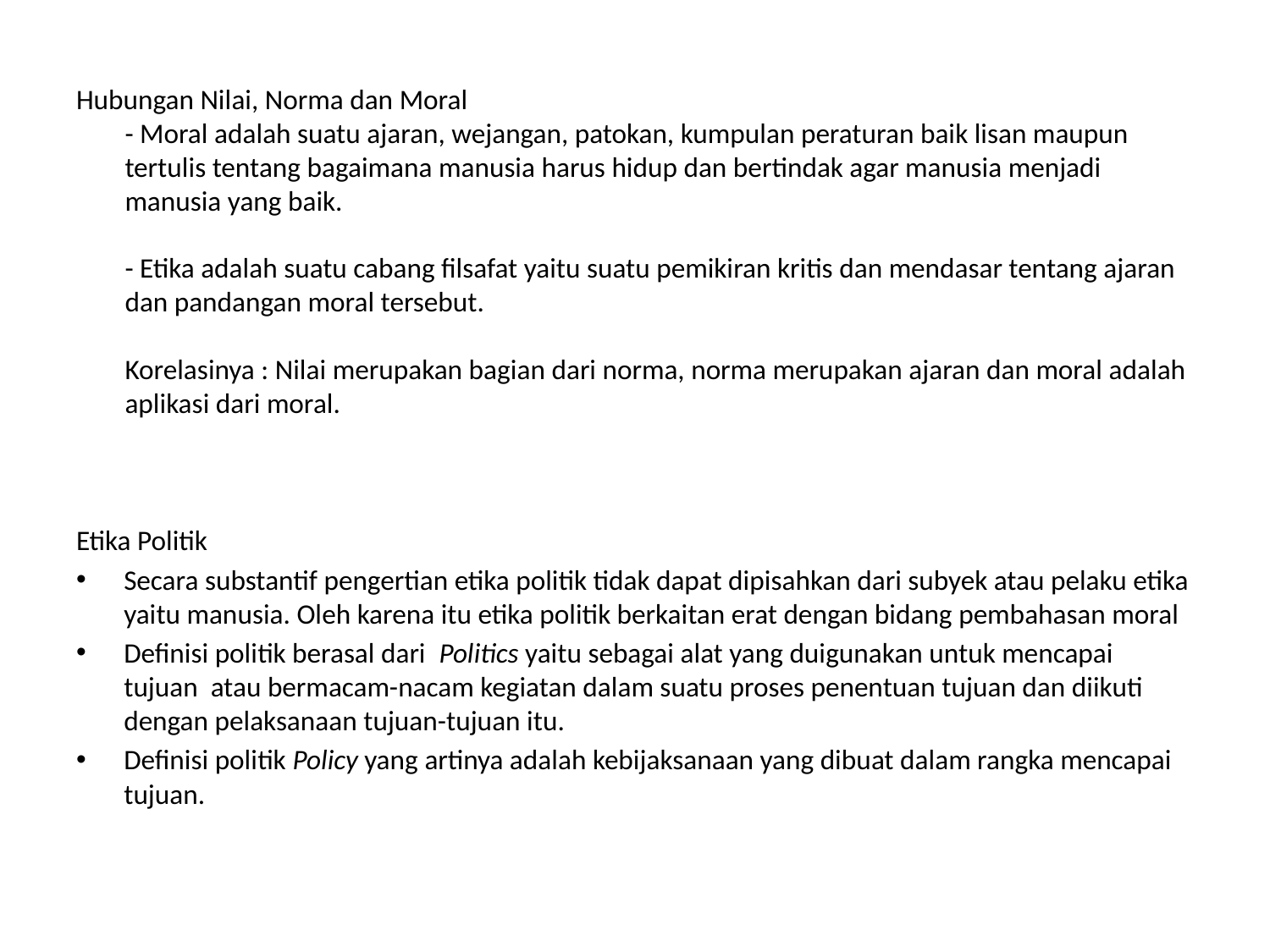

# Hubungan Nilai, Norma dan Moral - Moral adalah suatu ajaran, wejangan, patokan, kumpulan peraturan baik lisan maupun tertulis tentang bagaimana manusia harus hidup dan bertindak agar manusia menjadi manusia yang baik. - Etika adalah suatu cabang filsafat yaitu suatu pemikiran kritis dan mendasar tentang ajaran dan pandangan moral tersebut. Korelasinya : Nilai merupakan bagian dari norma, norma merupakan ajaran dan moral adalah aplikasi dari moral.
Etika Politik
Secara substantif pengertian etika politik tidak dapat dipisahkan dari subyek atau pelaku etika yaitu manusia. Oleh karena itu etika politik berkaitan erat dengan bidang pembahasan moral
Definisi politik berasal dari  Politics yaitu sebagai alat yang duigunakan untuk mencapai tujuan  atau bermacam-nacam kegiatan dalam suatu proses penentuan tujuan dan diikuti dengan pelaksanaan tujuan-tujuan itu.
Definisi politik Policy yang artinya adalah kebijaksanaan yang dibuat dalam rangka mencapai tujuan.